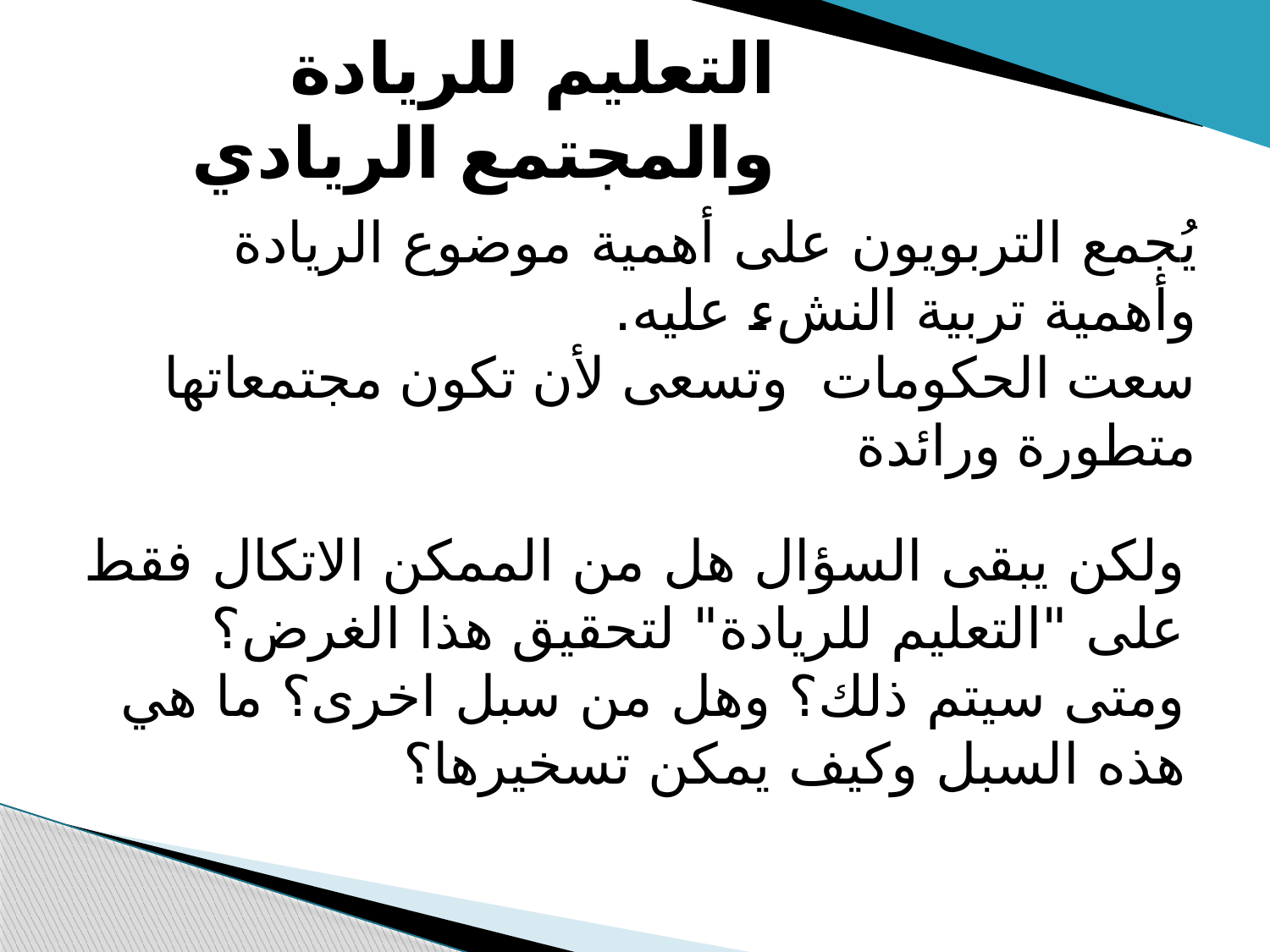

التعليم للريادة والمجتمع الريادي

يُجمع التربويون على أهمية موضوع الريادة وأهمية تربية النشء عليه.
سعت الحكومات  وتسعى لأن تكون مجتمعاتها متطورة ورائدة
ولكن يبقى السؤال هل من الممكن الاتكال فقط على "التعليم للريادة" لتحقيق هذا الغرض؟ ومتى سيتم ذلك؟ وهل من سبل اخرى؟ ما هي هذه السبل وكيف يمكن تسخيرها؟